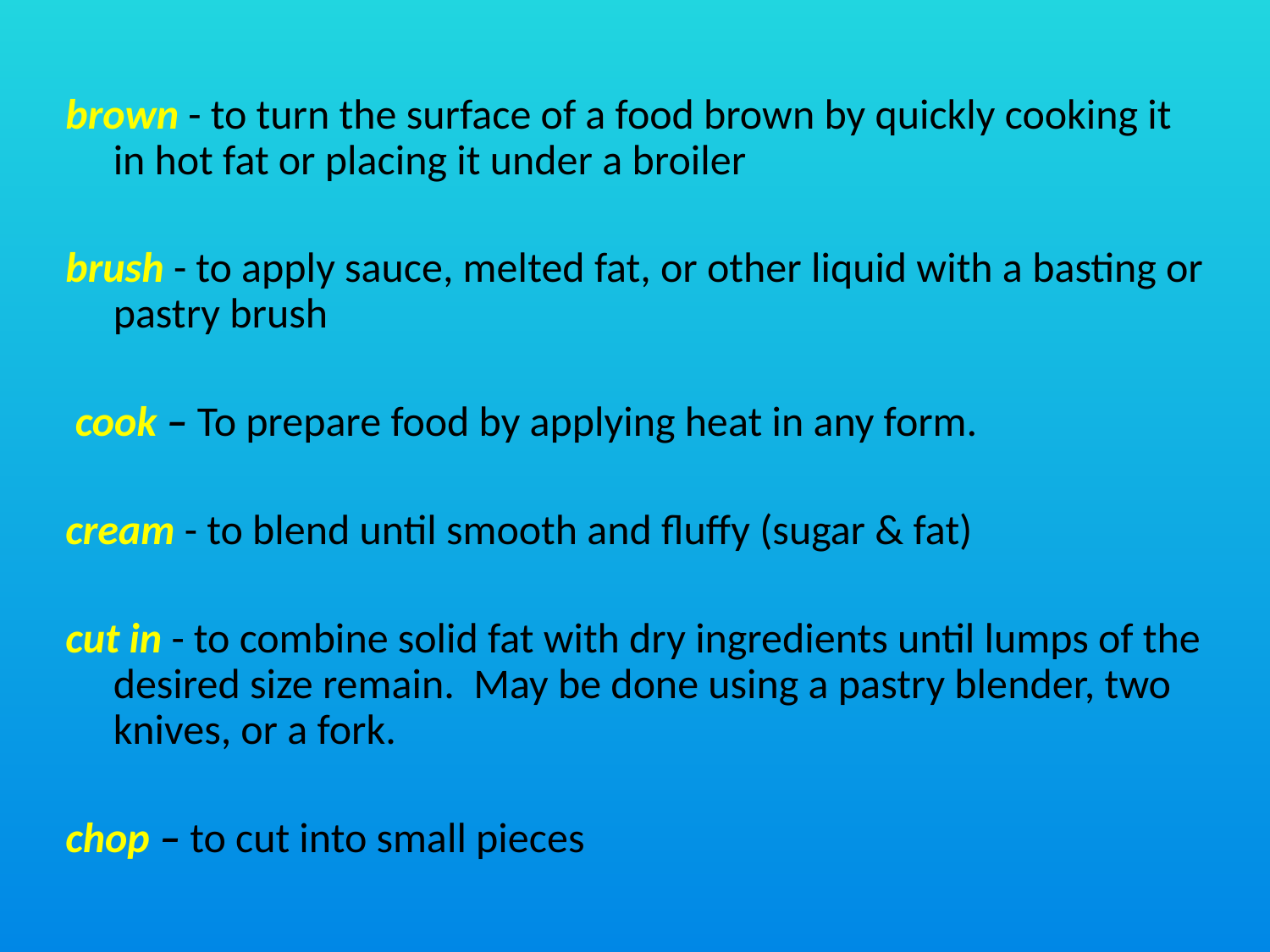

brown - to turn the surface of a food brown by quickly cooking it in hot fat or placing it under a broiler

brush - to apply sauce, melted fat, or other liquid with a basting or pastry brush

 cook – To prepare food by applying heat in any form.

cream - to blend until smooth and fluffy (sugar & fat)

cut in - to combine solid fat with dry ingredients until lumps of the desired size remain.  May be done using a pastry blender, two knives, or a fork.

chop – to cut into small pieces